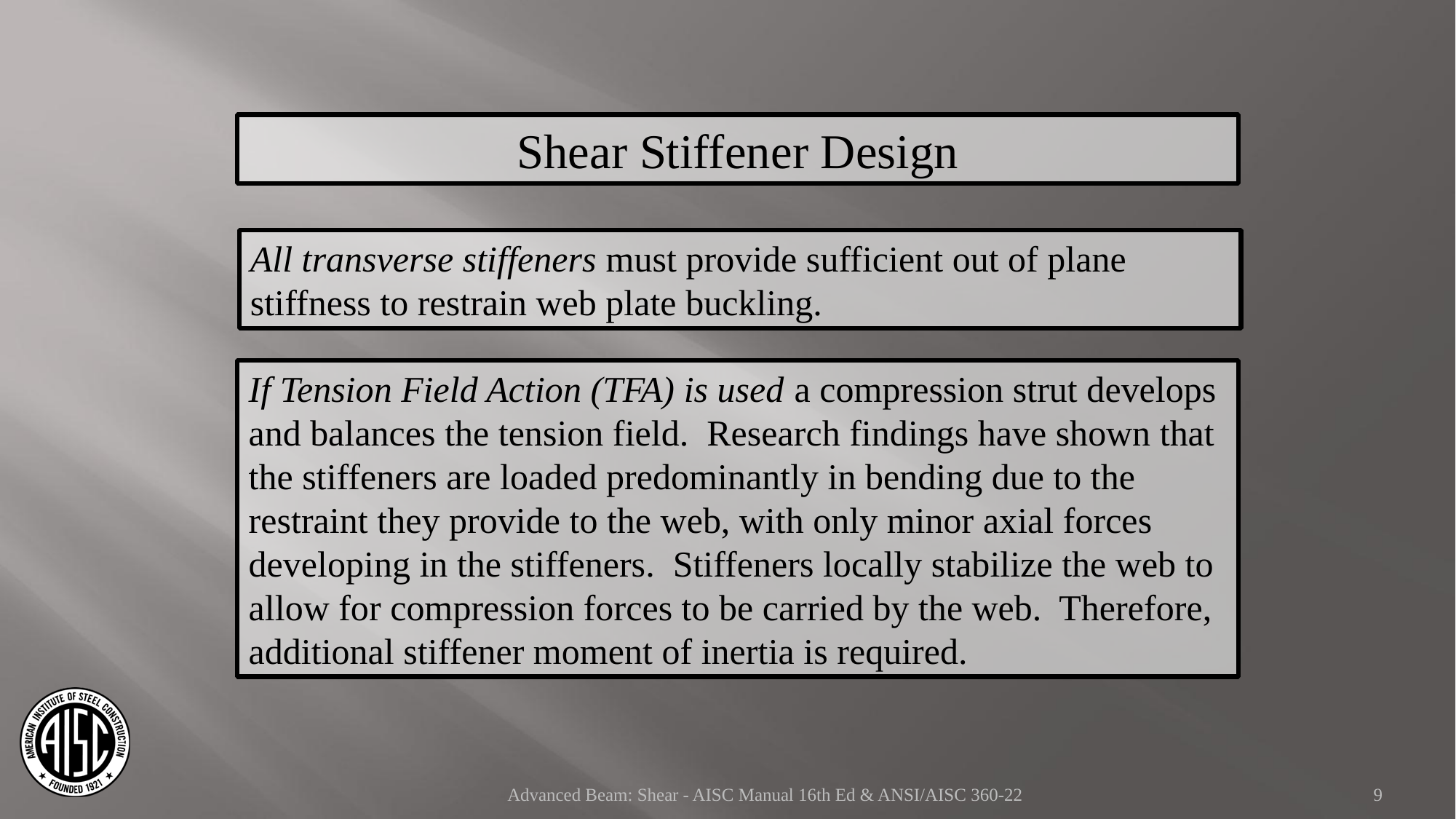

Shear Stiffener Design
All transverse stiffeners must provide sufficient out of plane stiffness to restrain web plate buckling.
If Tension Field Action (TFA) is used	a compression strut develops and balances the tension field.  Research findings have shown that the stiffeners are loaded predominantly in bending due to the restraint they provide to the web, with only minor axial forces developing in the stiffeners.  Stiffeners locally stabilize the web to allow for compression forces to be carried by the web.  Therefore, additional stiffener moment of inertia is required.
Advanced Beam: Shear - AISC Manual 16th Ed & ANSI/AISC 360-22
9